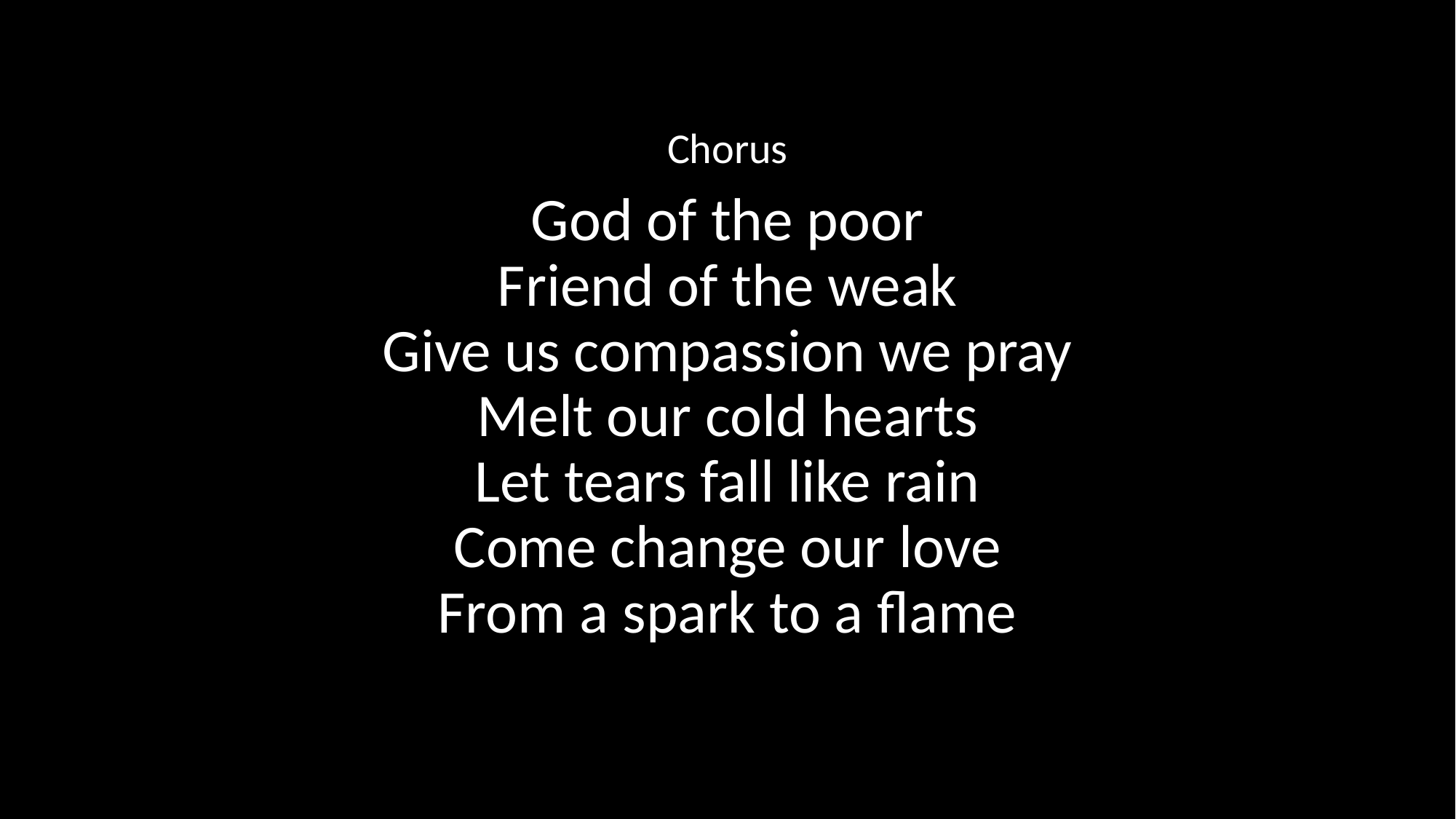

Chorus
God of the poor
Friend of the weak
Give us compassion we pray
Melt our cold hearts
Let tears fall like rain
Come change our love
From a spark to a flame